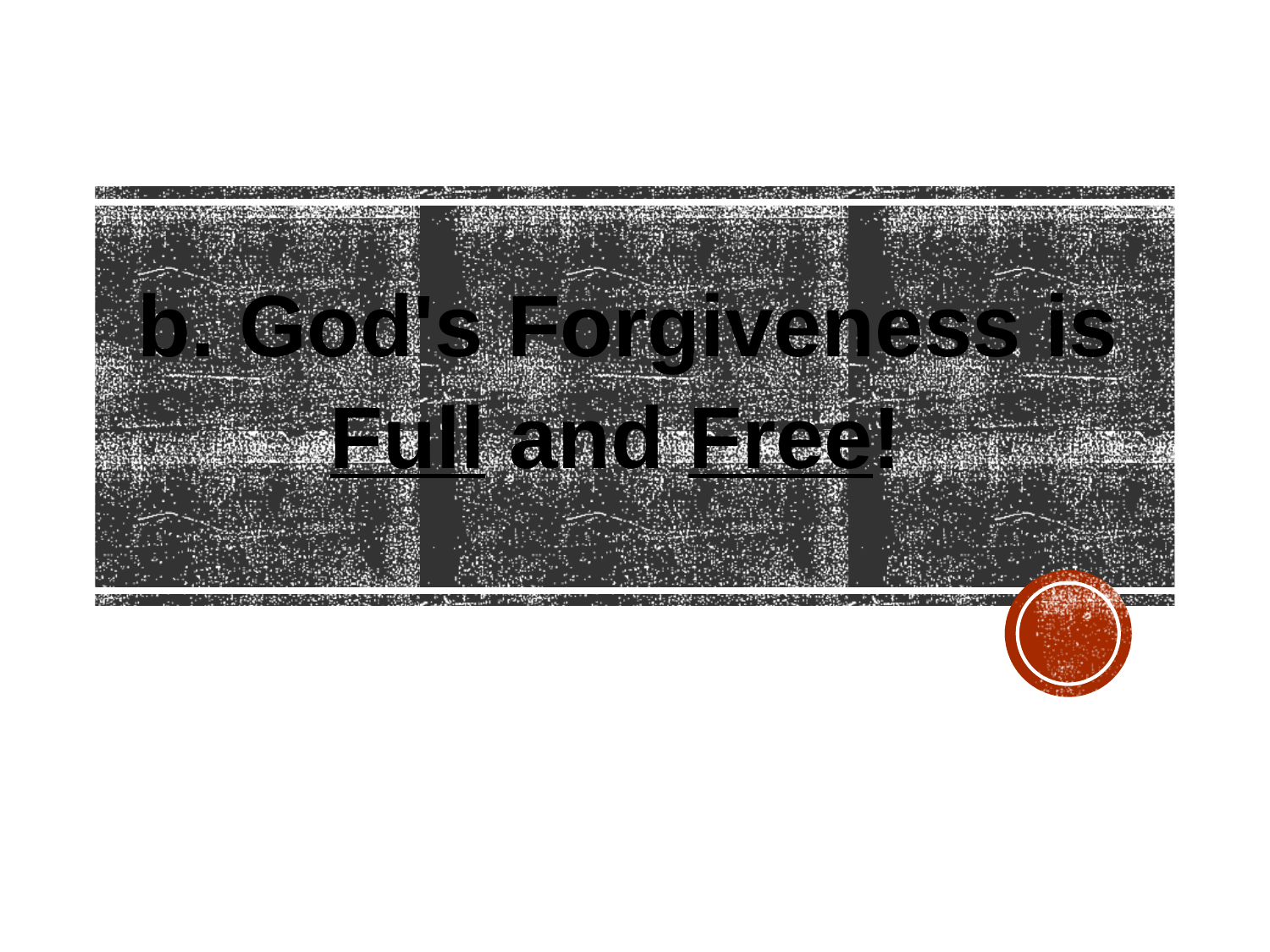

b. God's Forgiveness is Full and Free!